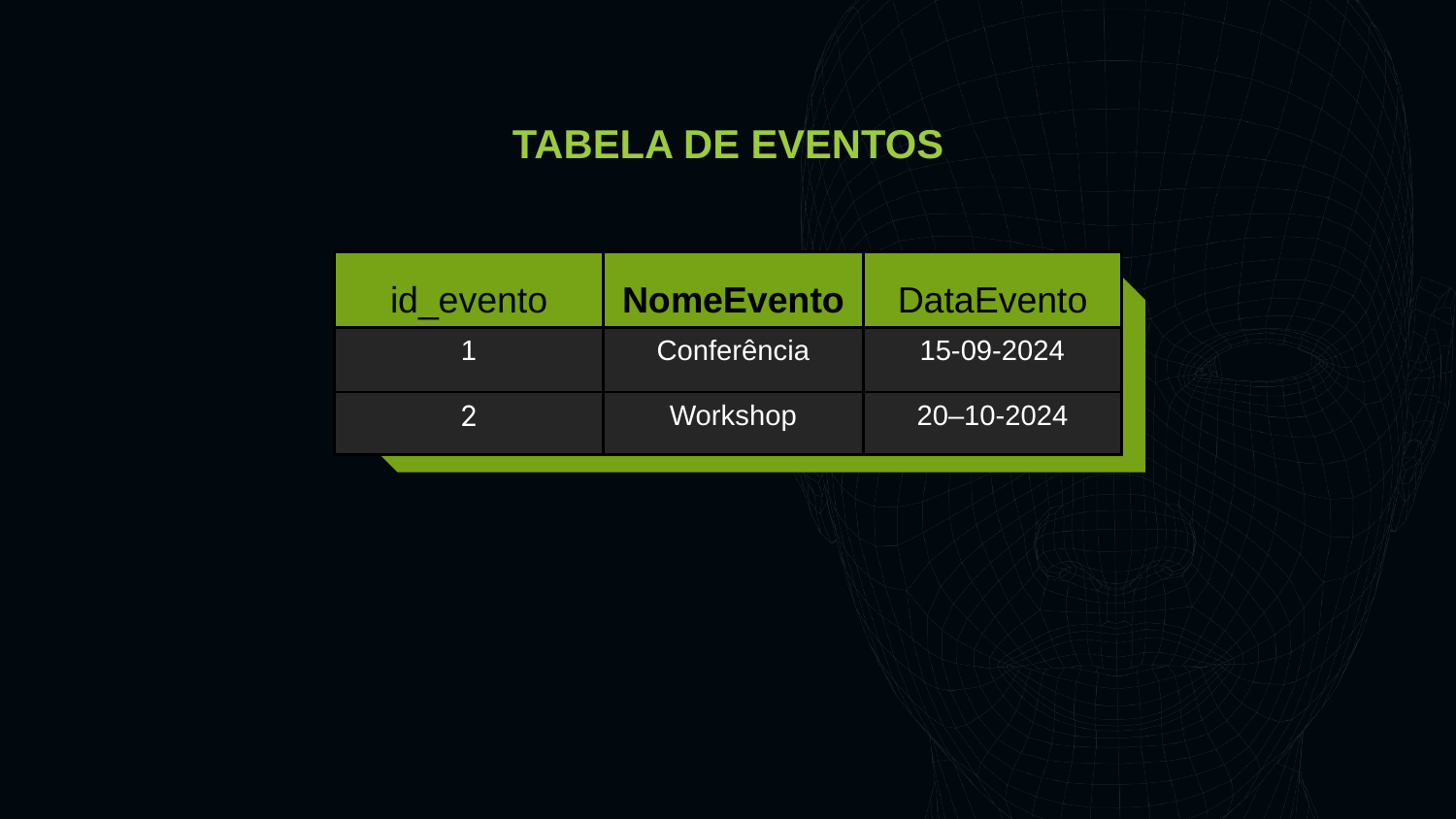

TABELA DE EVENTOS
Primárias
| id\_evento | NomeEvento | DataEvento |
| --- | --- | --- |
| 1 | Conferência | 15-09-2024 |
| 2 | Workshop | 20–10-2024 |

Apoio